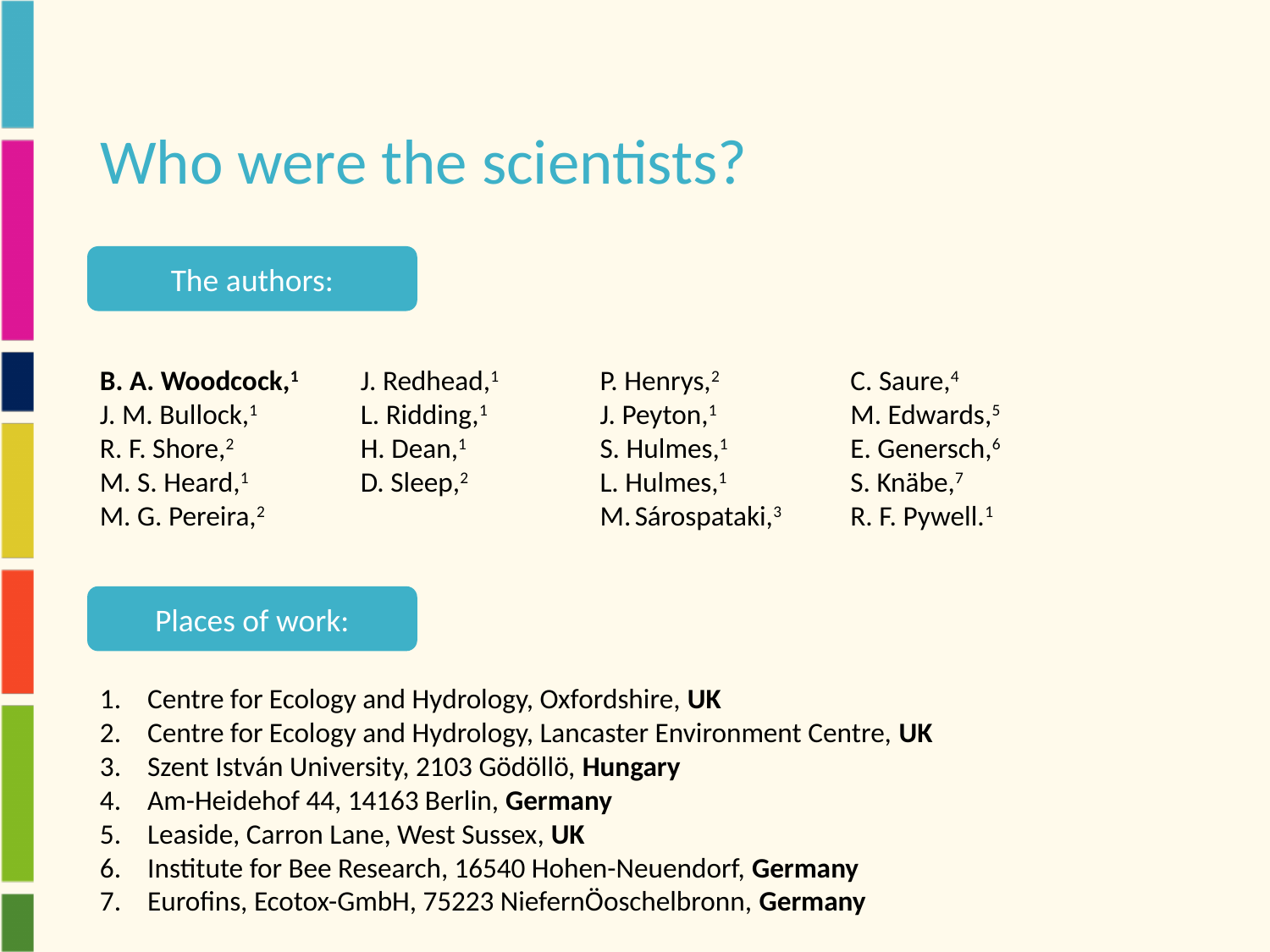

# Who were the scientists?
The authors:
B. A. Woodcock,1
J. M. Bullock,1
R. F. Shore,2
M. S. Heard,1
M. G. Pereira,2
J. Redhead,1
L. Ridding,1
H. Dean,1
D. Sleep,2
P. Henrys,2
J. Peyton,1
S. Hulmes,1
L. Hulmes,1
M. Sárospataki,3
C. Saure,4
M. Edwards,5
E. Genersch,6
S. Knäbe,7
R. F. Pywell.1

Places of work:
Centre for Ecology and Hydrology, Oxfordshire, UK
Centre for Ecology and Hydrology, Lancaster Environment Centre, UK
Szent István University, 2103 Gödöllö, Hungary
Am-Heidehof 44, 14163 Berlin, Germany
Leaside, Carron Lane, West Sussex, UK
Institute for Bee Research, 16540 Hohen-Neuendorf, Germany
Eurofins, Ecotox-GmbH, 75223 NiefernÖoschelbronn, Germany